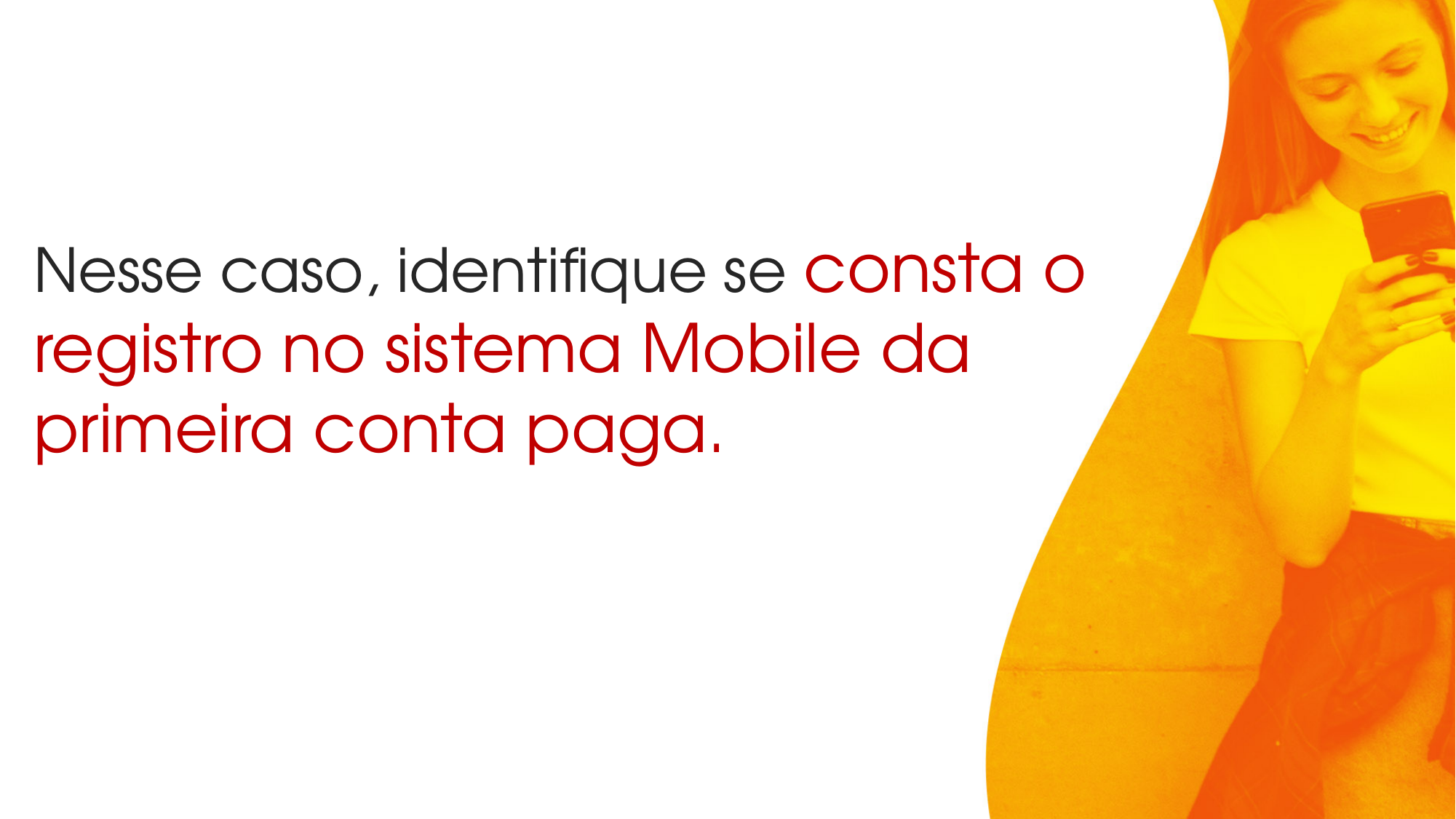

Nesse caso, identifique se consta o registro no sistema Mobile da primeira conta paga.